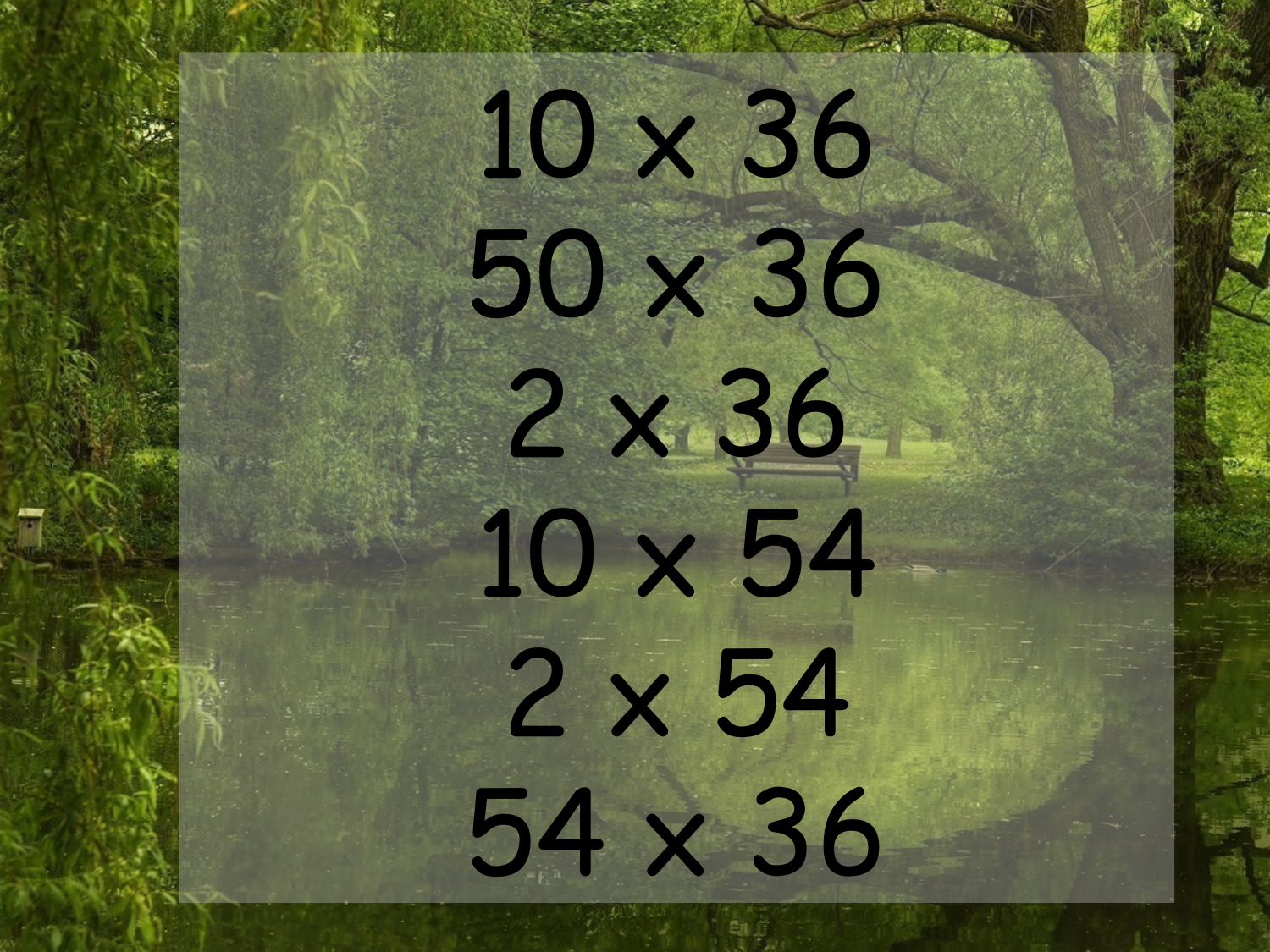

10 x 36
50 x 36
2 x 36
10 x 54
2 x 54
54 x 36